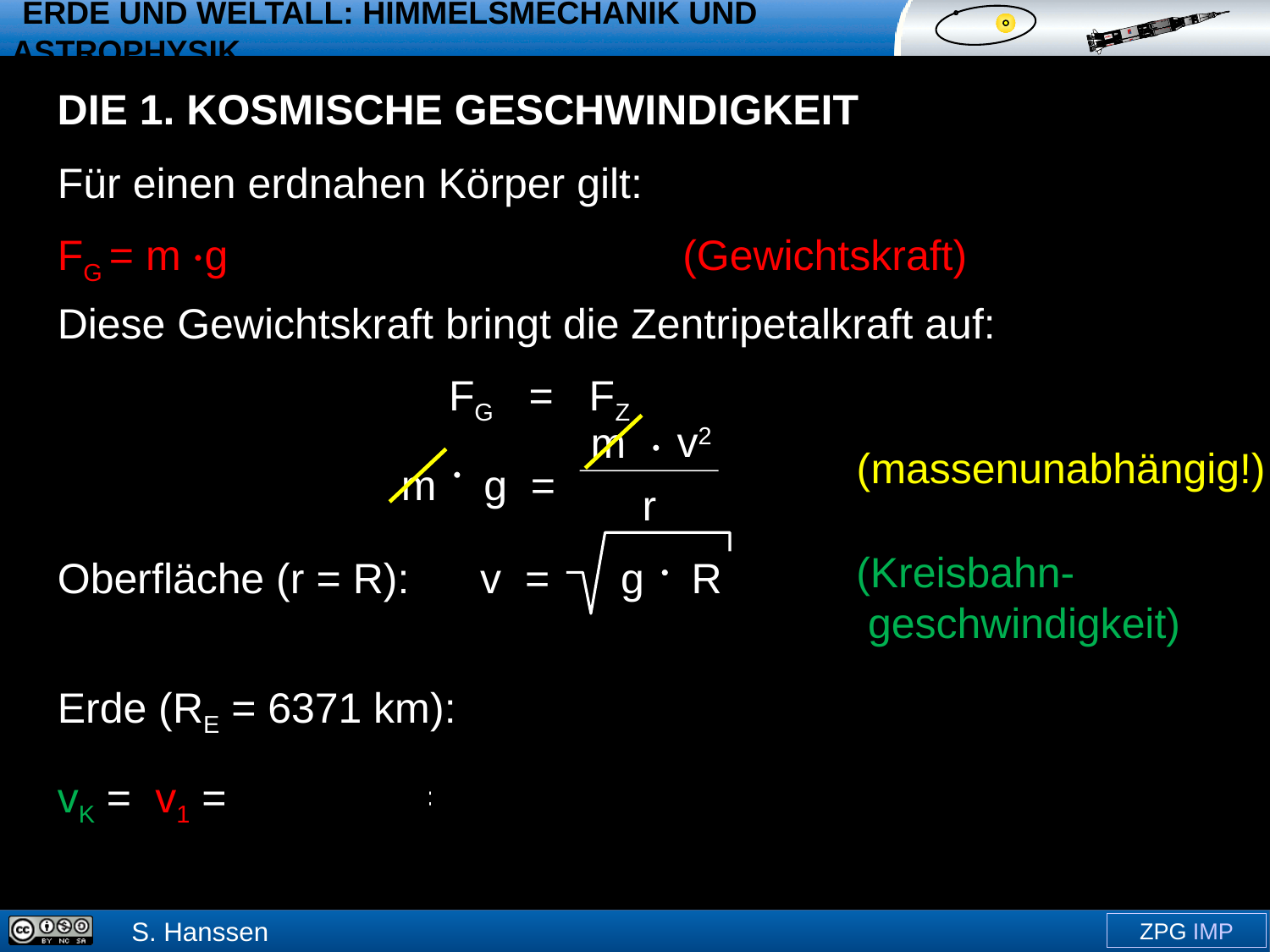

Die 1. kosmische Geschwindigkeit
Für einen erdnahen Körper gilt:
FG = m  g         (g = 9,81 m/s2)      (Gewichtskraft)
Diese Gewichtskraft bringt die Zentripetalkraft auf:
                                 FG   =   FZ
                             m    g  =
Oberfläche (r = R):      v  =      g    R   =  vK

Erde (RE = 6371 km):
vK =  v1 =     g    RE  =      9,81 m/s2    6,371  106 m  = 7,9 km/s

    v2
m

(massenunabhängig!)

r

(Kreisbahn-geschwindigkeit)